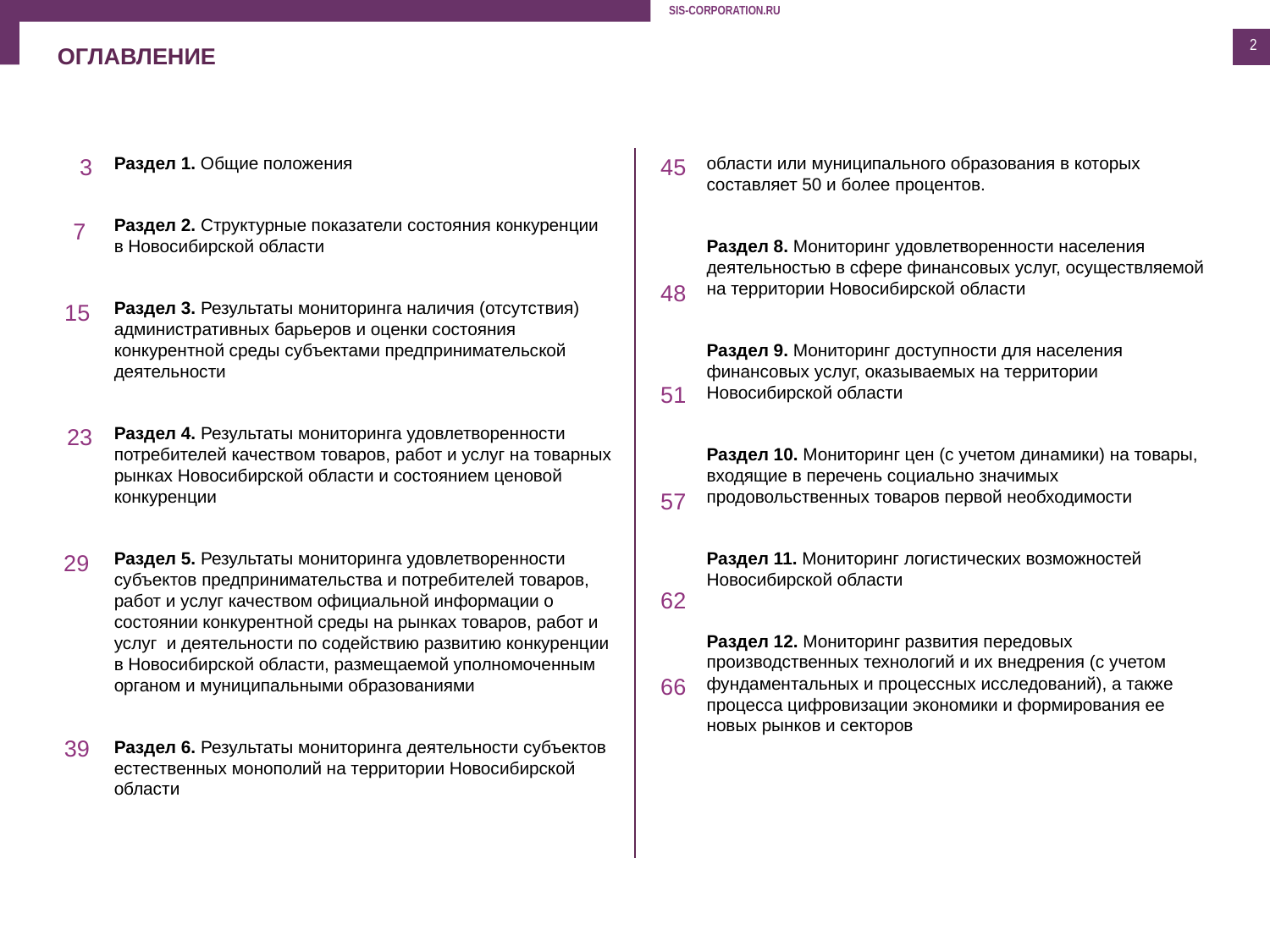

2
ОГЛАВЛЕНИЕ
Раздел 1. Общие положения
Раздел 2. Структурные показатели состояния конкуренции
в Новосибирской области
Раздел 3. Результаты мониторинга наличия (отсутствия) административных барьеров и оценки состояния конкурентной среды субъектами предпринимательской деятельности
Раздел 4. Результаты мониторинга удовлетворенности потребителей качеством товаров, работ и услуг на товарных рынках Новосибирской области и состоянием ценовой конкуренции
Раздел 5. Результаты мониторинга удовлетворенности субъектов предпринимательства и потребителей товаров, работ и услуг качеством официальной информации о состоянии конкурентной среды на рынках товаров, работ и услуг  и деятельности по содействию развитию конкуренции
в Новосибирской области, размещаемой уполномоченным органом и муниципальными образованиями
Раздел 6. Результаты мониторинга деятельности субъектов естественных монополий на территории Новосибирской области

Раздел 7. Результаты мониторинга деятельности хозяйствующих субъектов, доля участия Новосибирской области или муниципального образования в которых составляет 50 и более процентов.
Раздел 8. Мониторинг удовлетворенности населения деятельностью в сфере финансовых услуг, осуществляемой на территории Новосибирской области
Раздел 9. Мониторинг доступности для населения финансовых услуг, оказываемых на территории Новосибирской области
Раздел 10. Мониторинг цен (с учетом динамики) на товары, входящие в перечень социально значимых продовольственных товаров первой необходимости
Раздел 11. Мониторинг логистических возможностей Новосибирской области
Раздел 12. Мониторинг развития передовых производственных технологий и их внедрения (с учетом фундаментальных и процессных исследований), а также процесса цифровизации экономики и формирования ее новых рынков и секторов

45
3
7
48
15
51
23
57
29
62
66
39